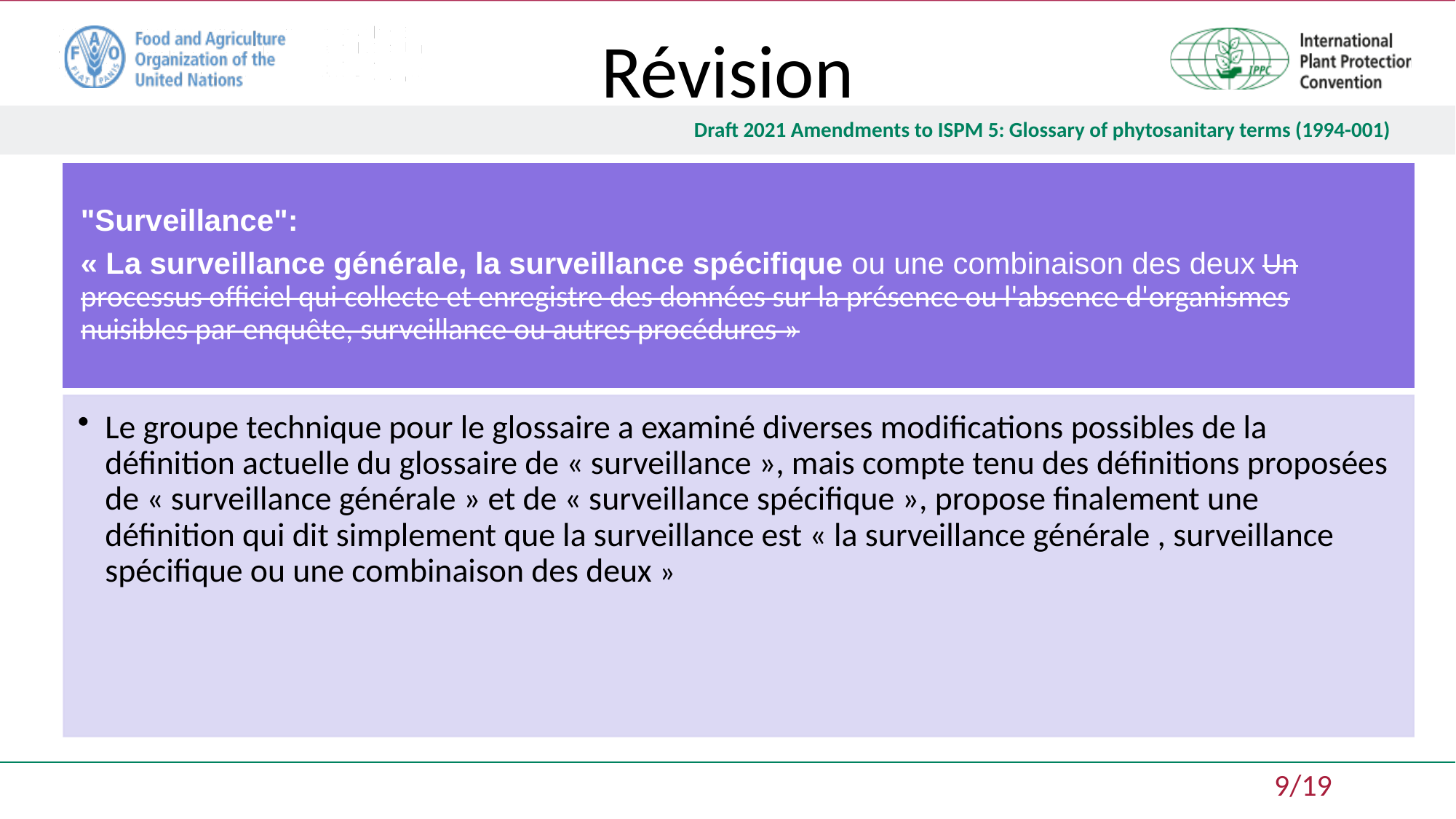

Révision
"Surveillance":
« La surveillance générale, la surveillance spécifique ou une combinaison des deux Un processus officiel qui collecte et enregistre des données sur la présence ou l'absence d'organismes nuisibles par enquête, surveillance ou autres procédures »
Le groupe technique pour le glossaire a examiné diverses modifications possibles de la définition actuelle du glossaire de « surveillance », mais compte tenu des définitions proposées de « surveillance générale » et de « surveillance spécifique », propose finalement une définition qui dit simplement que la surveillance est « la surveillance générale , surveillance spécifique ou une combinaison des deux »